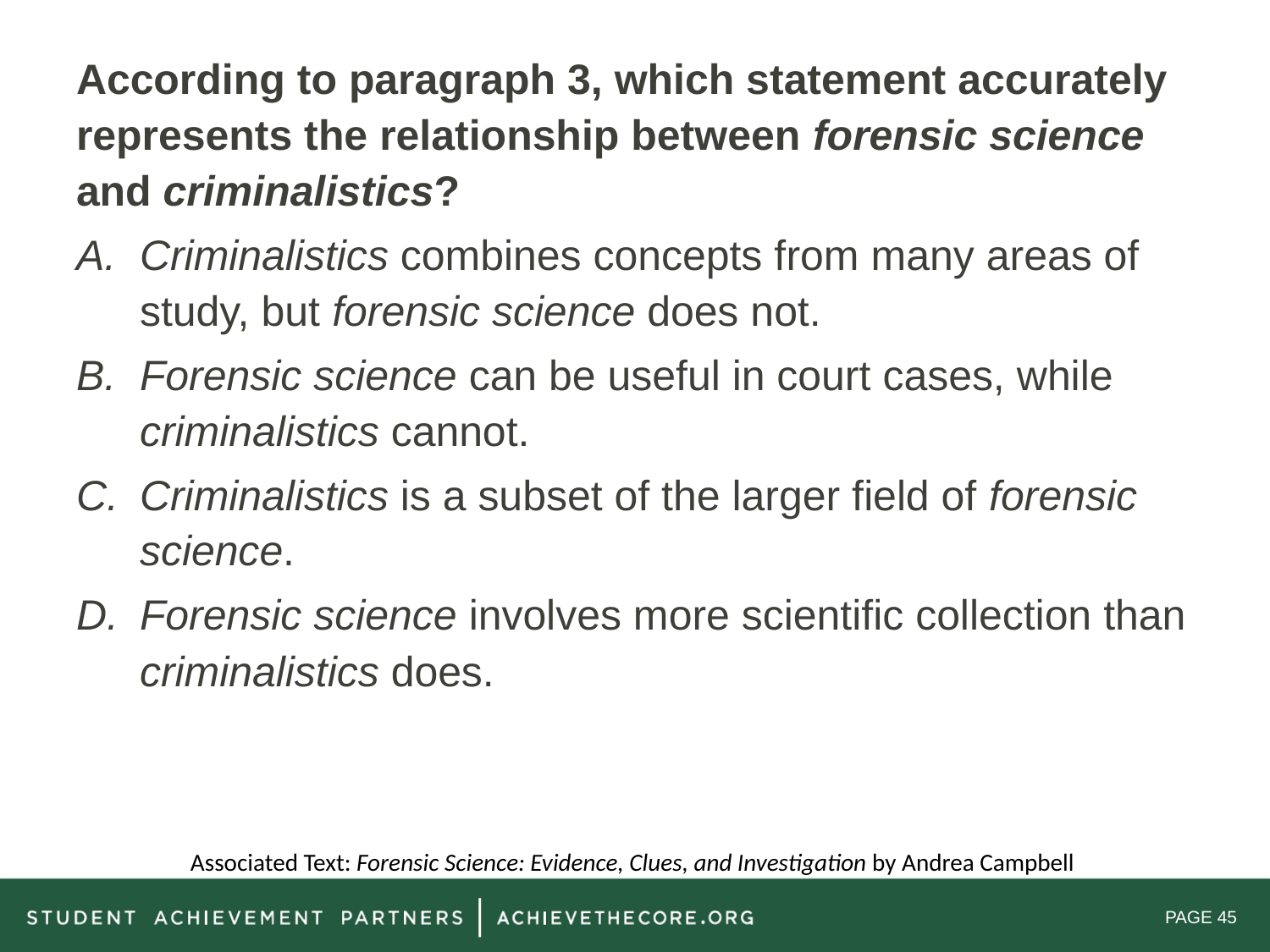

According to paragraph 3, which statement accurately represents the relationship between forensic science and criminalistics?
Criminalistics combines concepts from many areas of study, but forensic science does not.
Forensic science can be useful in court cases, while criminalistics cannot.
Criminalistics is a subset of the larger field of forensic science.
Forensic science involves more scientific collection than criminalistics does.
Associated Text: Forensic Science: Evidence, Clues, and Investigation by Andrea Campbell